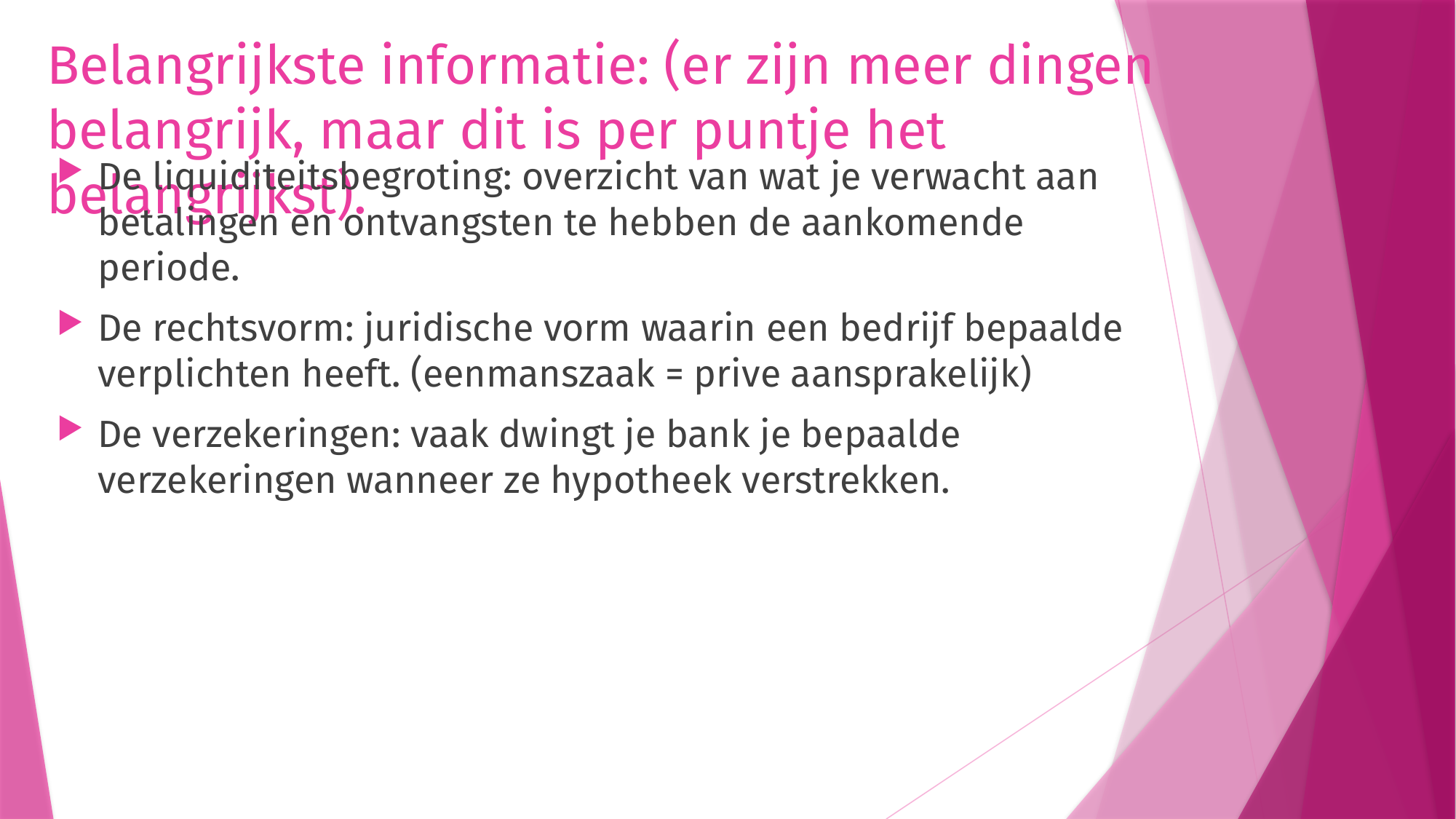

# Belangrijkste informatie: (er zijn meer dingen belangrijk, maar dit is per puntje het belangrijkst).
De liquiditeitsbegroting: overzicht van wat je verwacht aan betalingen en ontvangsten te hebben de aankomende periode.
De rechtsvorm: juridische vorm waarin een bedrijf bepaalde verplichten heeft. (eenmanszaak = prive aansprakelijk)
De verzekeringen: vaak dwingt je bank je bepaalde verzekeringen wanneer ze hypotheek verstrekken.